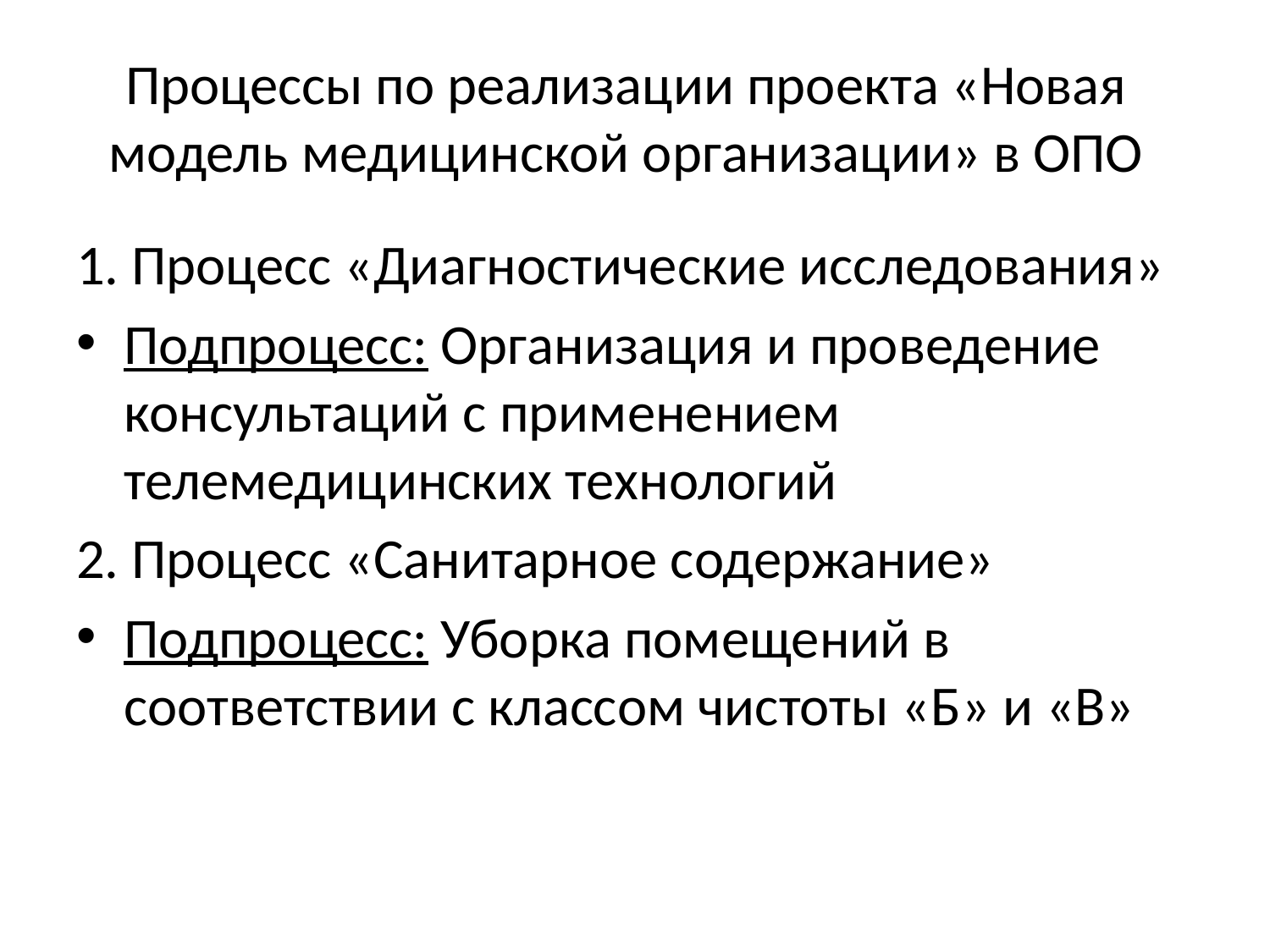

# Процессы по реализации проекта «Новая модель медицинской организации» в ОПО
1. Процесс «Диагностические исследования»
Подпроцесс: Организация и проведение консультаций с применением телемедицинских технологий
2. Процесс «Санитарное содержание»
Подпроцесс: Уборка помещений в соответствии с классом чистоты «Б» и «В»